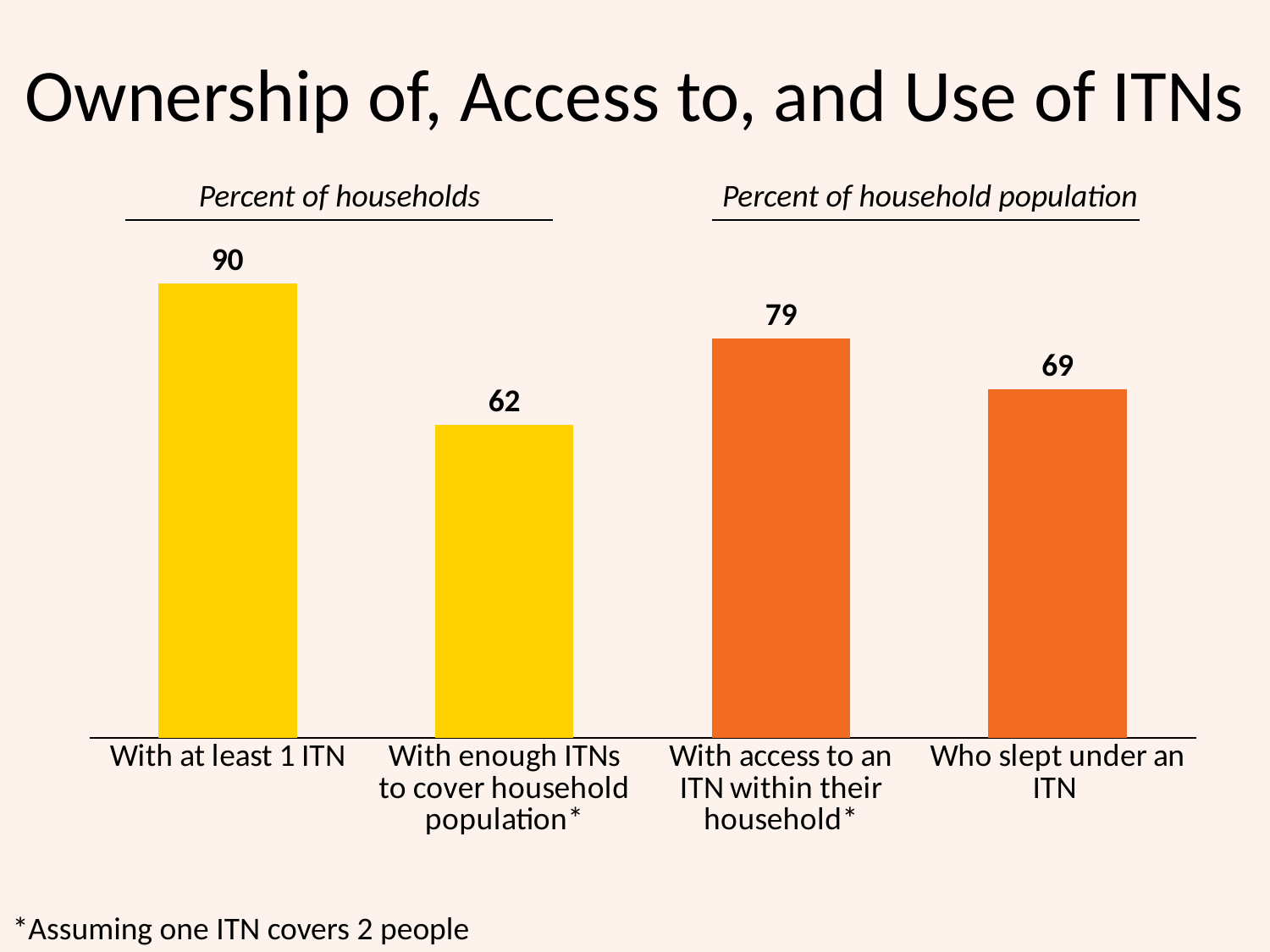

# Ownership of, Access to, and Use of ITNs
Percent of households
Percent of household population

### Chart

| Category | Column1 |
|---|---|
| With at least 1 ITN | 90.0 |
| With enough ITNs to cover household population* | 62.0 |
| With access to an ITN within their household* | 79.0 |
| Who slept under an ITN  | 69.0 |
*Assuming one ITN covers 2 people